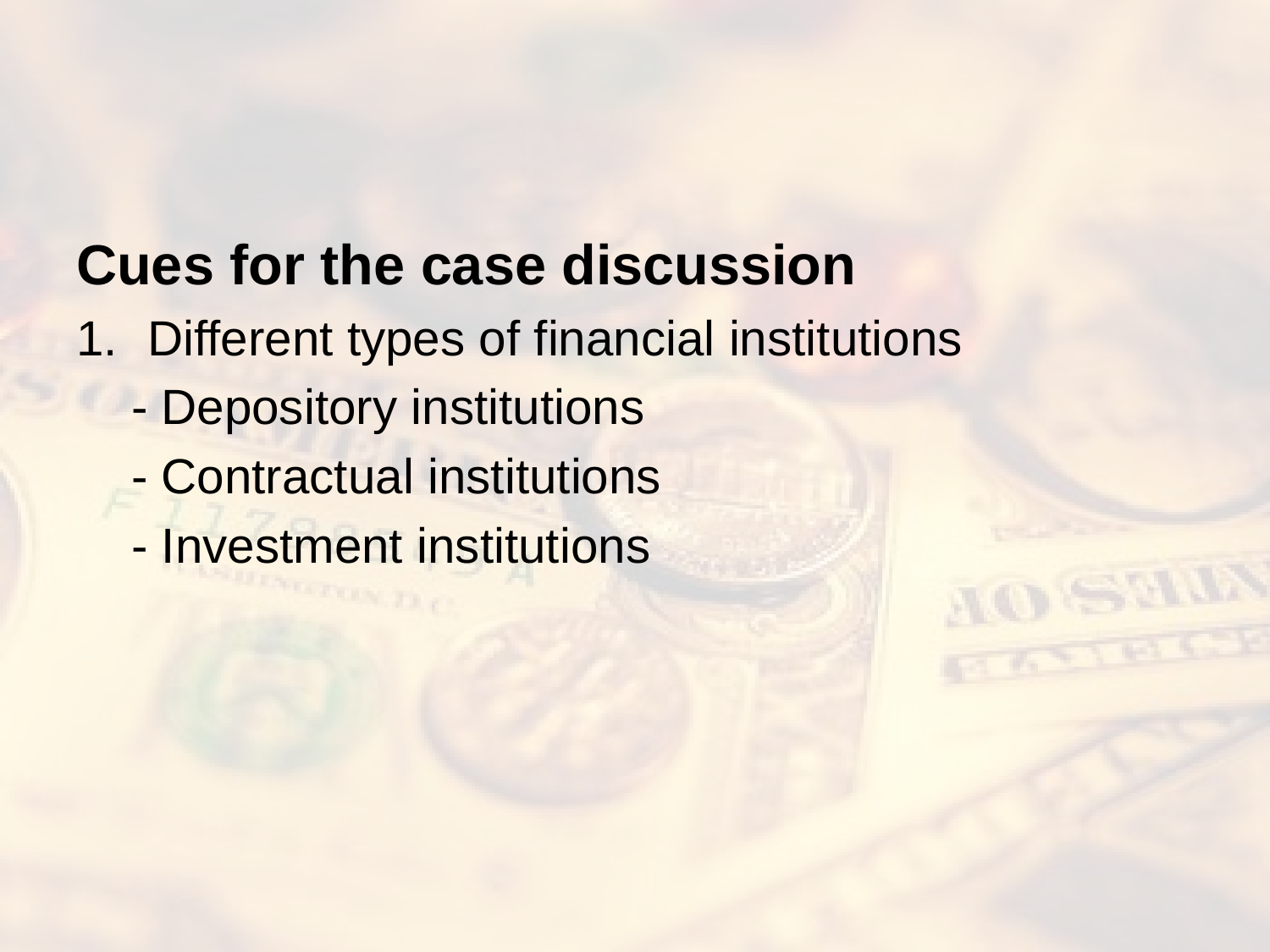

#
Cues for the case discussion
Different types of financial institutions
    - Depository institutions
    - Contractual institutions
    - Investment institutions